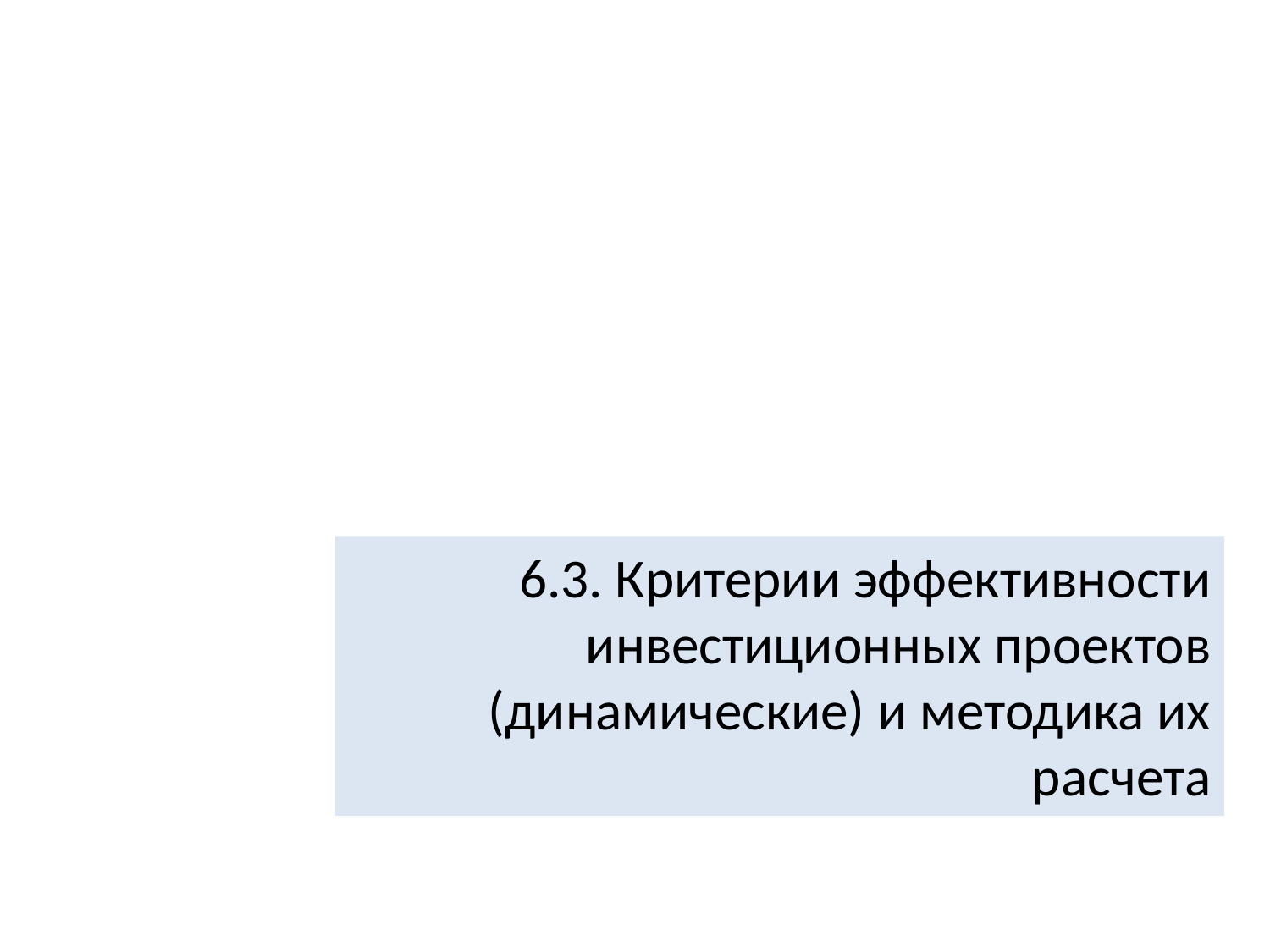

6.3. Критерии эффективности инвестиционных проектов (динамические) и методика их расчета